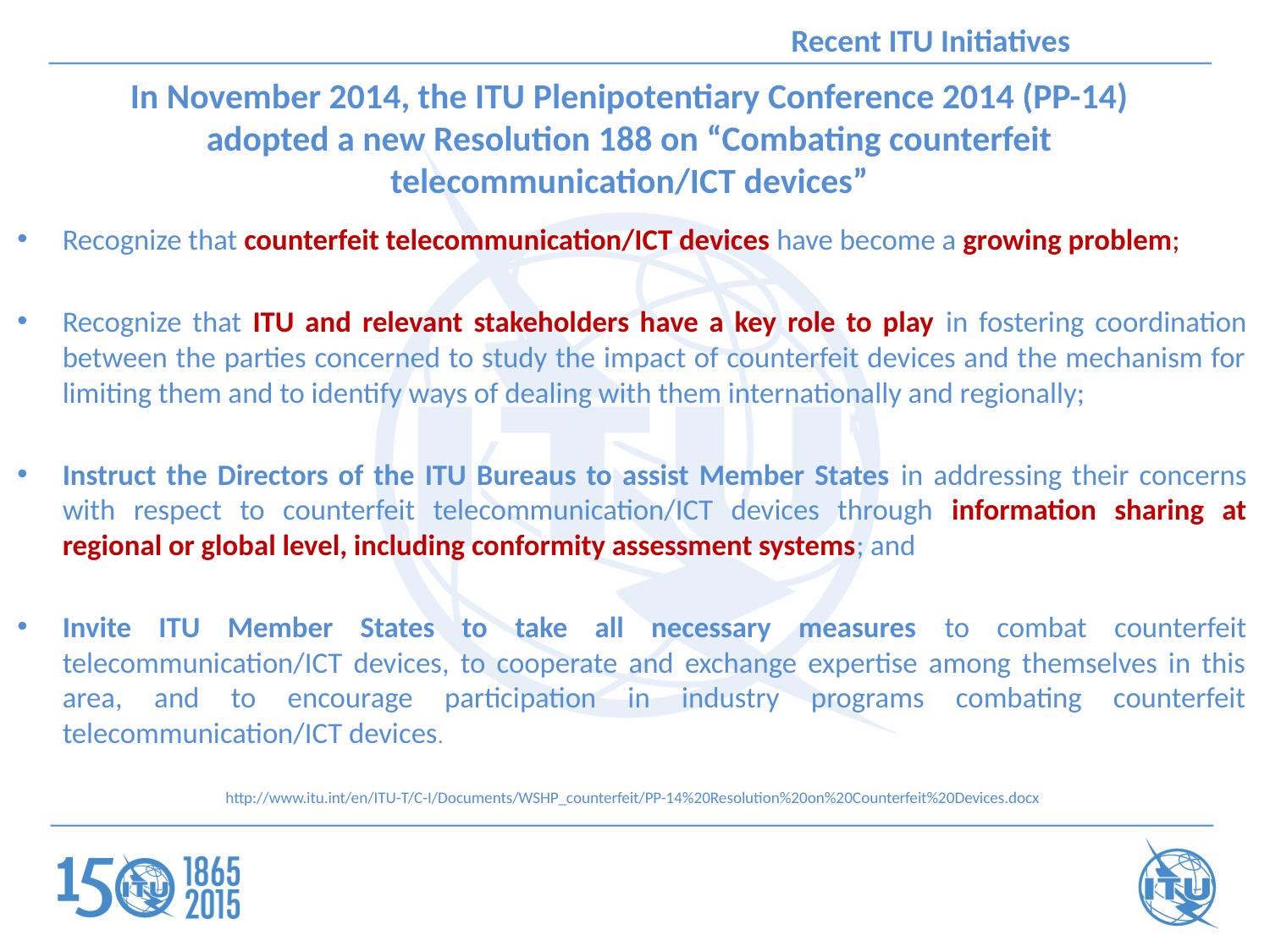

# Recent ITU Initiatives
In November 2014, the ITU Plenipotentiary Conference 2014 (PP-14) adopted a new Resolution 188 on “Combating counterfeit telecommunication/ICT devices”
Recognize that counterfeit telecommunication/ICT devices have become a growing problem;

Recognize that ITU and relevant stakeholders have a key role to play in fostering coordination between the parties concerned to study the impact of counterfeit devices and the mechanism for limiting them and to identify ways of dealing with them internationally and regionally;

Instruct the Directors of the ITU Bureaus to assist Member States in addressing their concerns with respect to counterfeit telecommunication/ICT devices through information sharing at regional or global level, including conformity assessment systems; and

Invite ITU Member States to take all necessary measures to combat counterfeit telecommunication/ICT devices, to cooperate and exchange expertise among themselves in this area, and to encourage participation in industry programs combating counterfeit telecommunication/ICT devices.

http://www.itu.int/en/ITU-T/C-I/Documents/WSHP_counterfeit/PP-14%20Resolution%20on%20Counterfeit%20Devices.docx